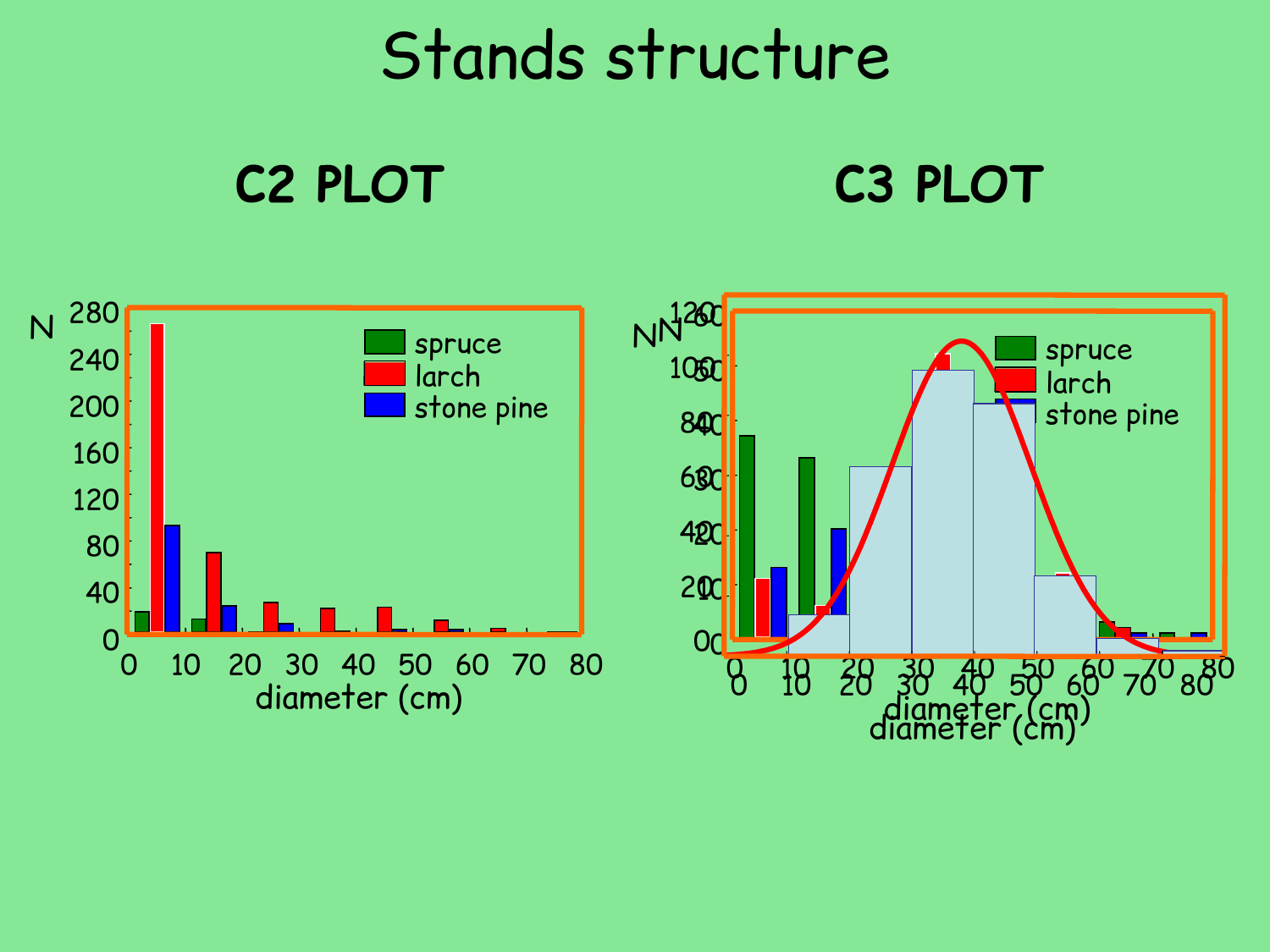

# Stands structure

C2 PLOT
C3 PLOT
120

N
100

80

60

40

20

0

0
10
20
30
40
50
60
70
80
diameter (cm)
280
N

 spruce

 larch

 stone pine

240

200

160

120

80

40

0

0
10
20
30
40
50
60
70
80
diameter (cm)
60
50
40
30
20
10
0
N

 spruce

 larch

 stone pine

0
10
20
30
40
50
60
70
80
diameter (cm)